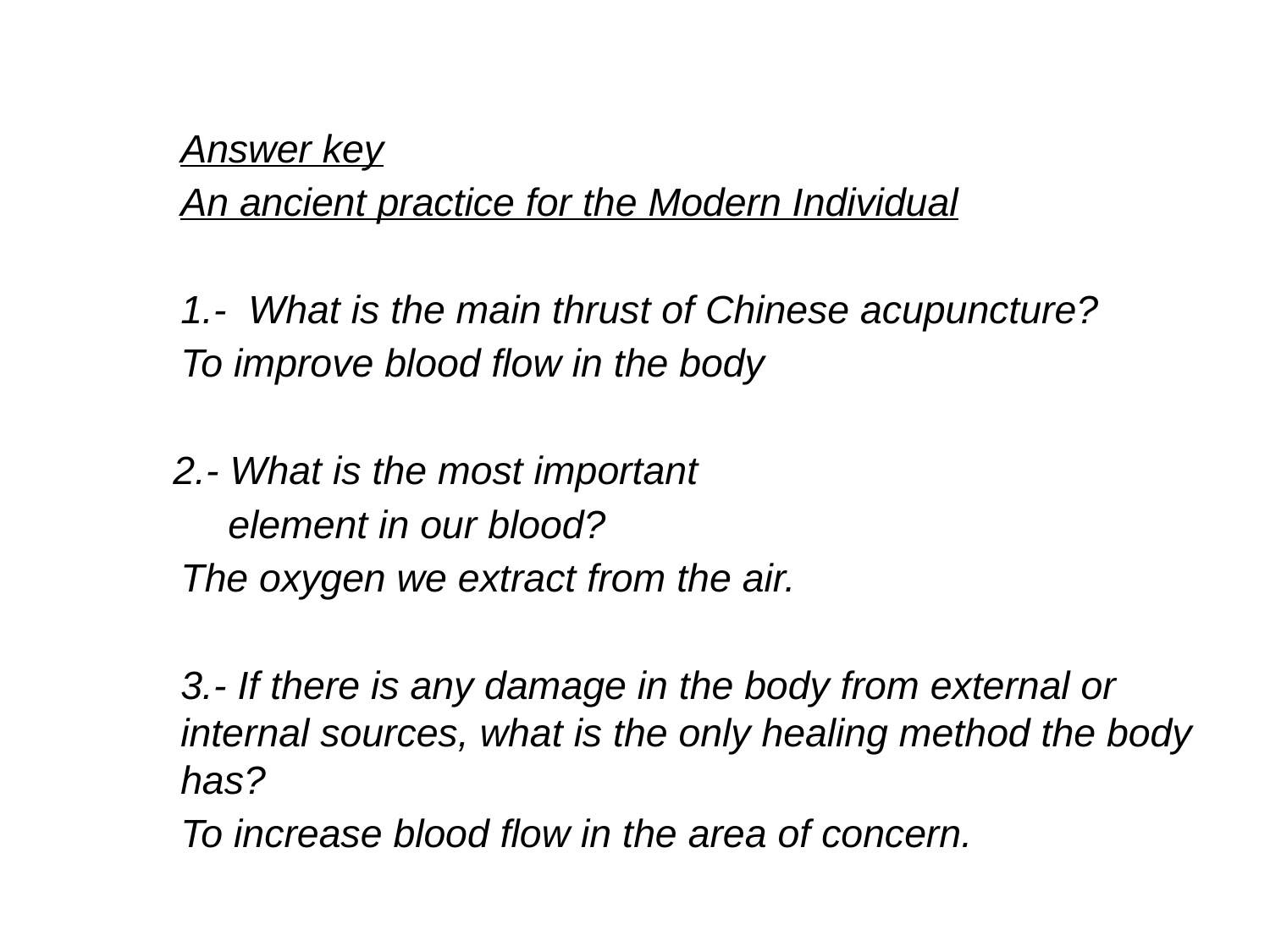

# Answer key
Answer key
An ancient practice for the Modern Individual

1.-  What is the main thrust of Chinese acupuncture?
To improve blood flow in the body

2.- What is the most important
     element in our blood?
The oxygen we extract from the air.

3.- If there is any damage in the body from external or internal sources, what is the only healing method the body has?
To increase blood flow in the area of concern.